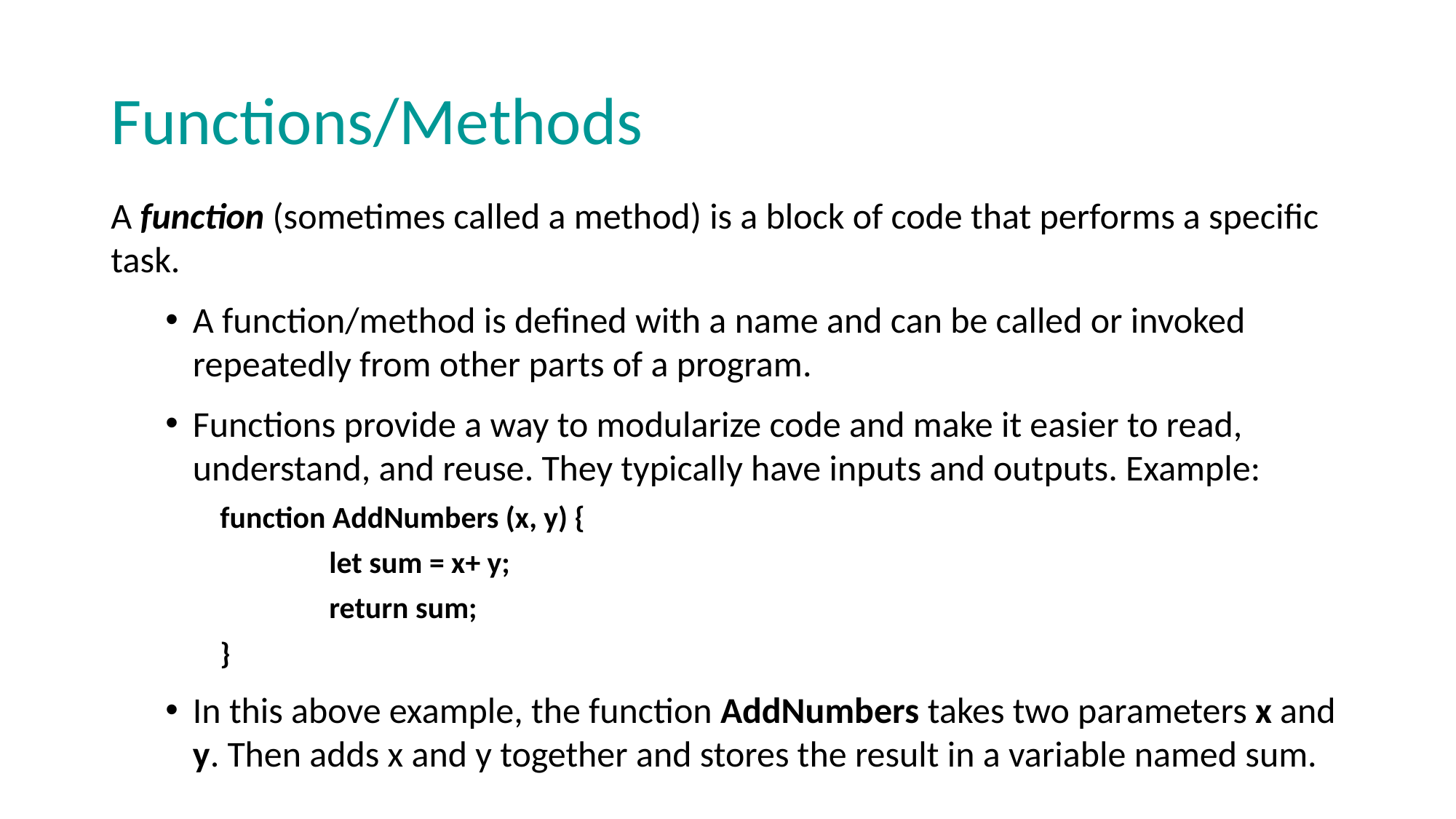

# Functions/Methods
A function (sometimes called a method) is a block of code that performs a specific task.
A function/method is defined with a name and can be called or invoked repeatedly from other parts of a program.
Functions provide a way to modularize code and make it easier to read, understand, and reuse. They typically have inputs and outputs. Example:
function AddNumbers (x, y) {
	let sum = x+ y;
	return sum;
}
In this above example, the function AddNumbers takes two parameters x and y. Then adds x and y together and stores the result in a variable named sum.